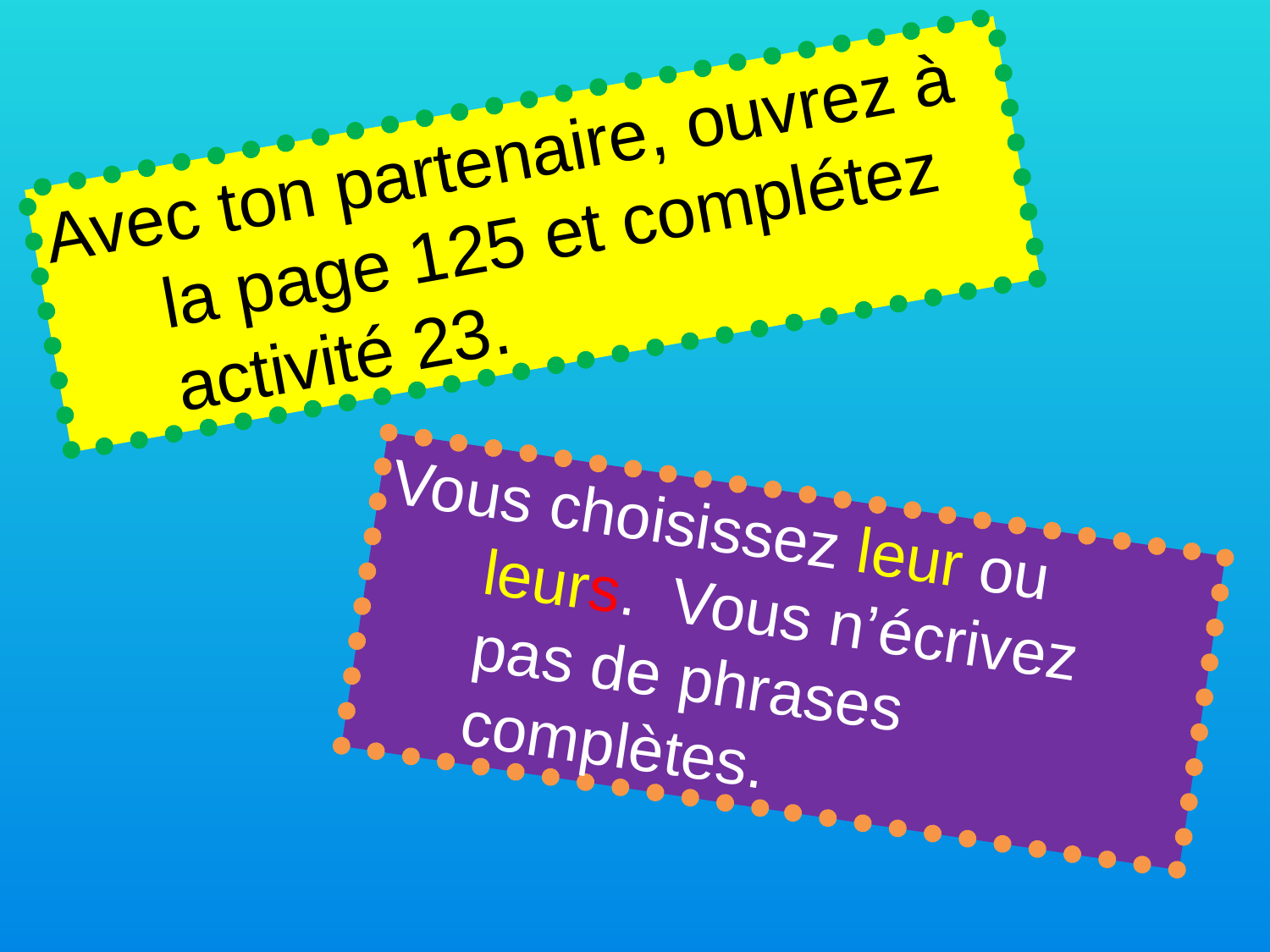

Avec ton partenaire, ouvrez à la page 125 et complétez activité 23.
Vous choisissez leur ou leurs.  Vous n’écrivez pas de phrases complètes.